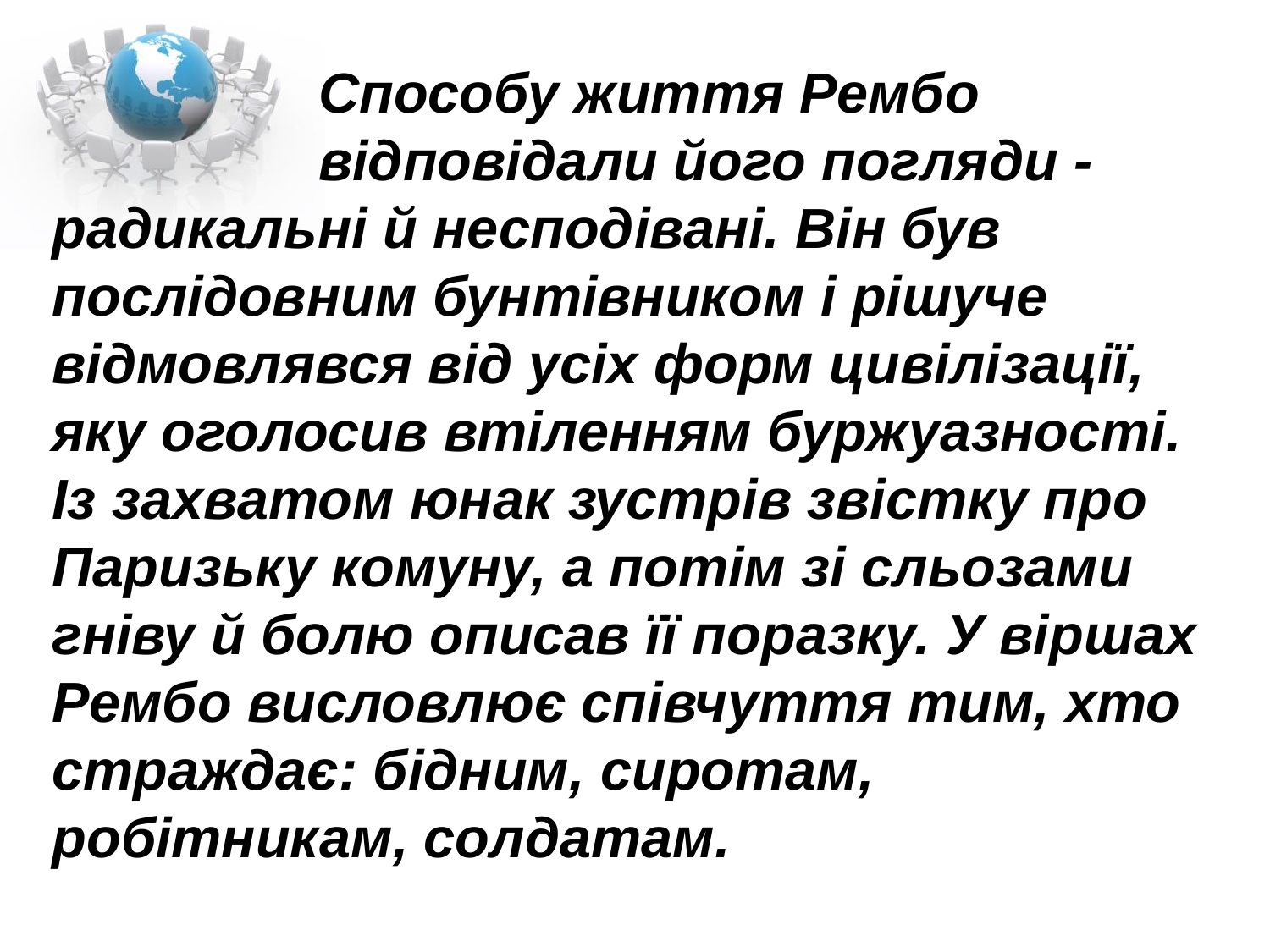

Способу життя Рембо
                 відповідали його погляди - радикальні й несподівані. Він був послідовним бунтівником і рішуче відмовлявся від усіх форм цивілізації, яку оголосив втіленням буржуазності. Із захватом юнак зустрів звістку про Паризьку комуну, а потім зі сльозами гніву й болю описав її поразку. У віршах Рембо висловлює співчуття тим, хто страждає: бідним, сиротам, робітникам, солдатам.